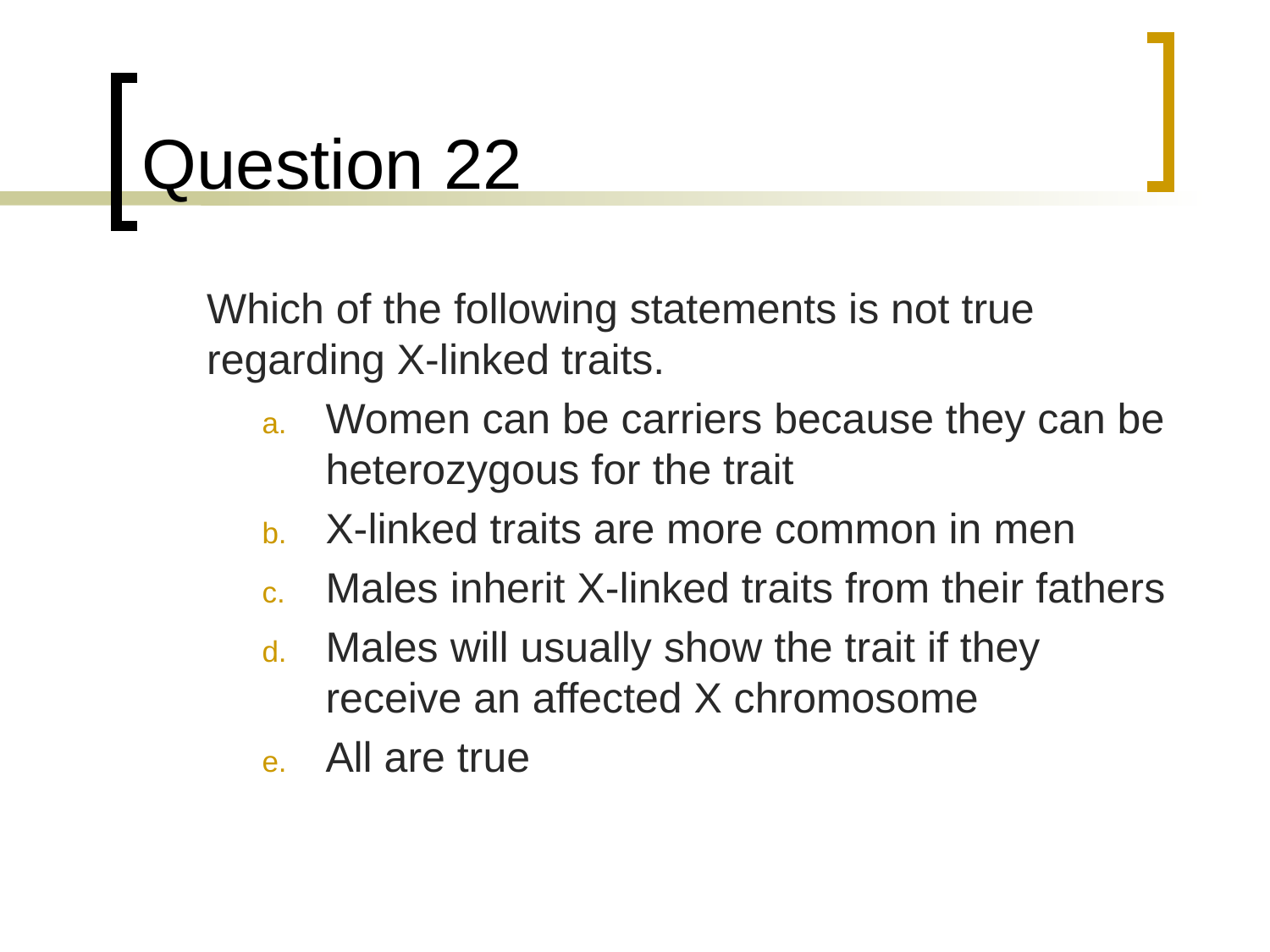

# Question 22
	Which of the following statements is not true regarding X-linked traits.
Women can be carriers because they can be heterozygous for the trait
X-linked traits are more common in men
Males inherit X-linked traits from their fathers
Males will usually show the trait if they receive an affected X chromosome
All are true